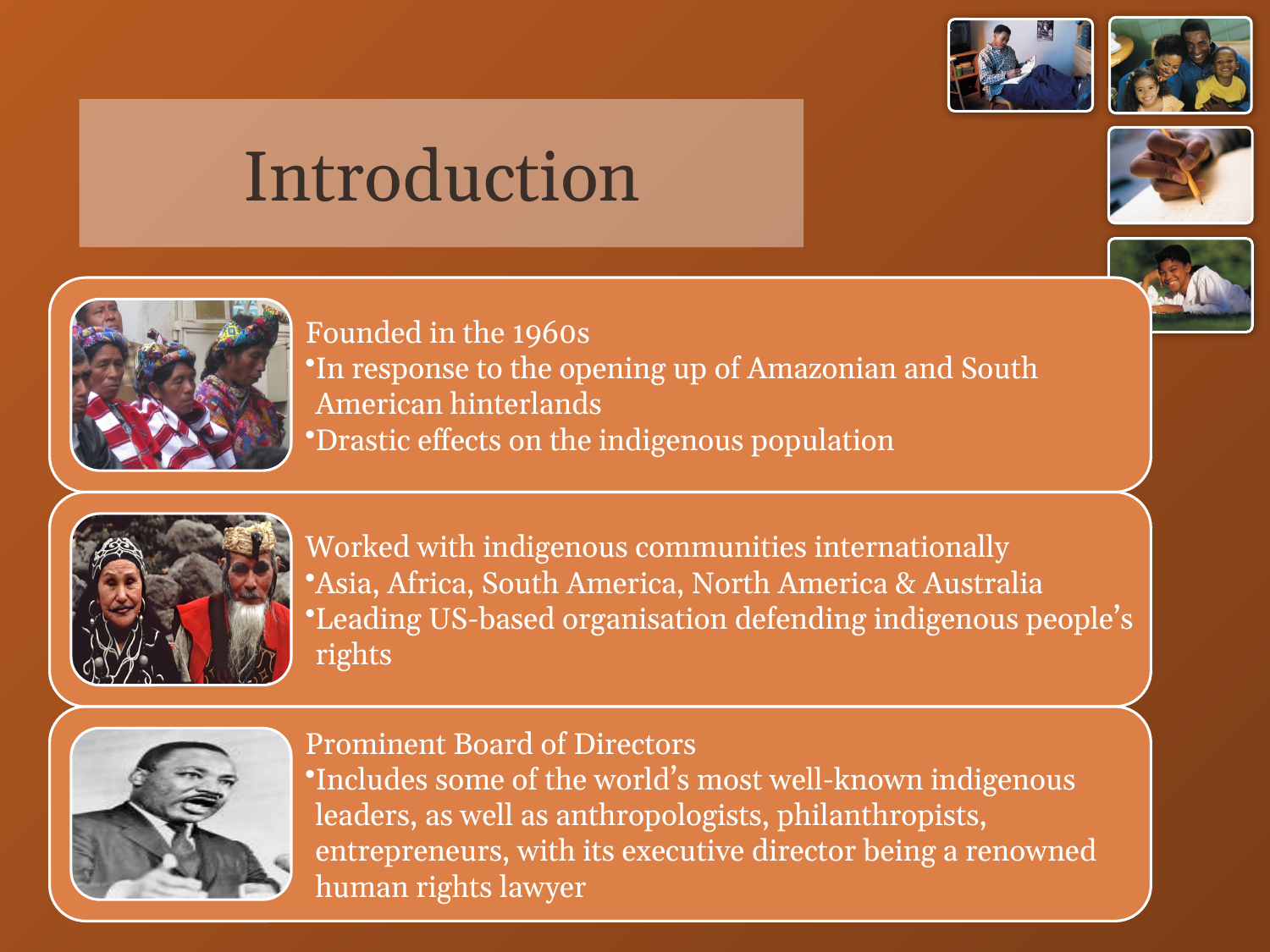

# Introduction
Founded in the 1960s
In response to the opening up of Amazonian and South American hinterlands
Drastic effects on the indigenous population
Worked with indigenous communities internationally
Asia, Africa, South America, North America & Australia
Leading US-based organisation defending indigenous people’s rights
Prominent Board of Directors
Includes some of the world’s most well-known indigenous leaders, as well as anthropologists, philanthropists, entrepreneurs, with its executive director being a renowned human rights lawyer